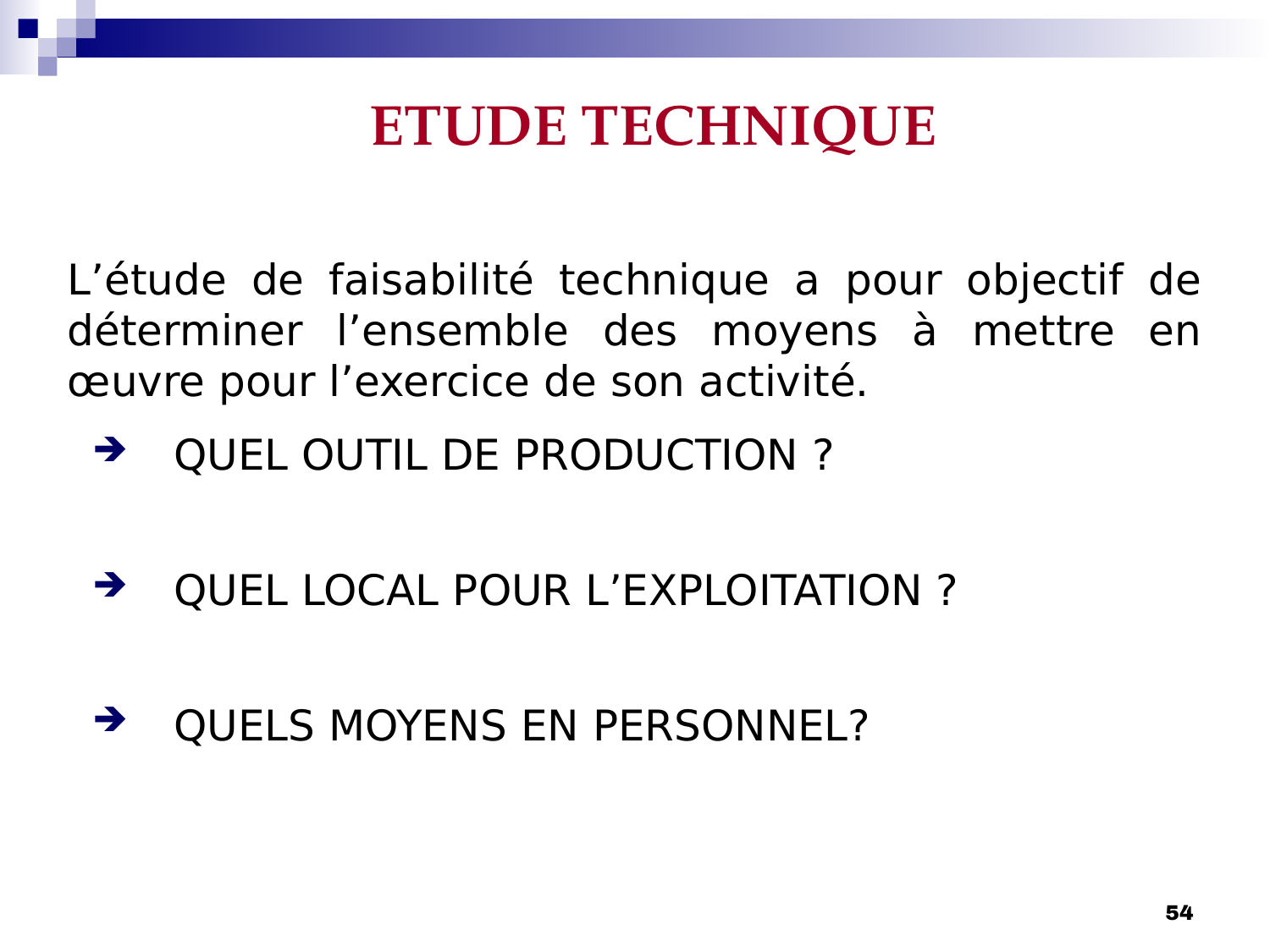

# ETUDE TECHNIQUE
L’étude de faisabilité technique a pour objectif de déterminer l’ensemble des moyens à mettre en œuvre pour l’exercice de son activité.

QUEL OUTIL DE PRODUCTION ?

QUEL LOCAL POUR L’EXPLOITATION ?

QUELS MOYENS EN PERSONNEL?
54